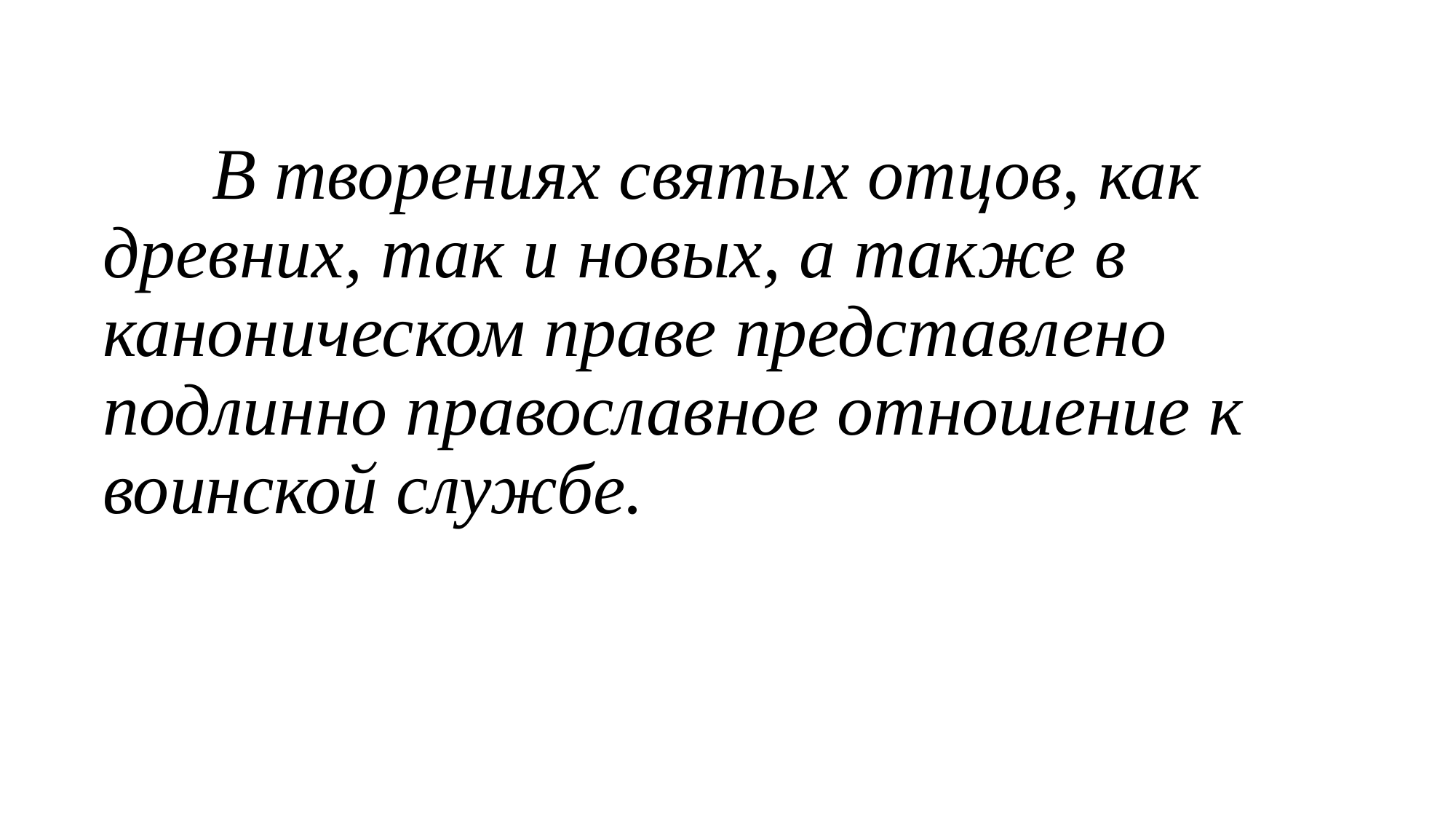

В творениях святых отцов, как древних, так и новых, а также в каноническом праве представлено подлинно православное отношение к воинской службе.